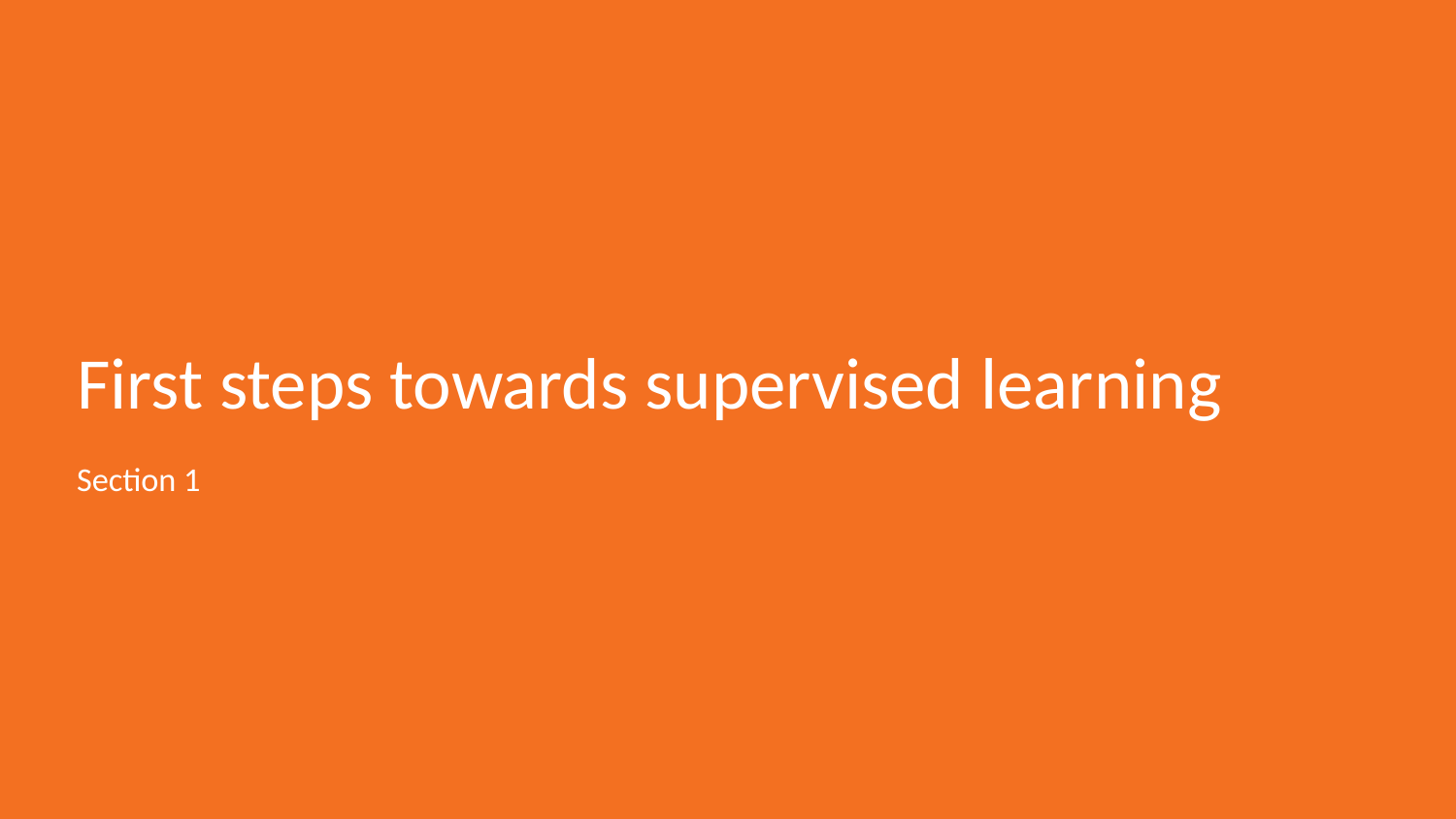

# First steps towards supervised learning
Section 1